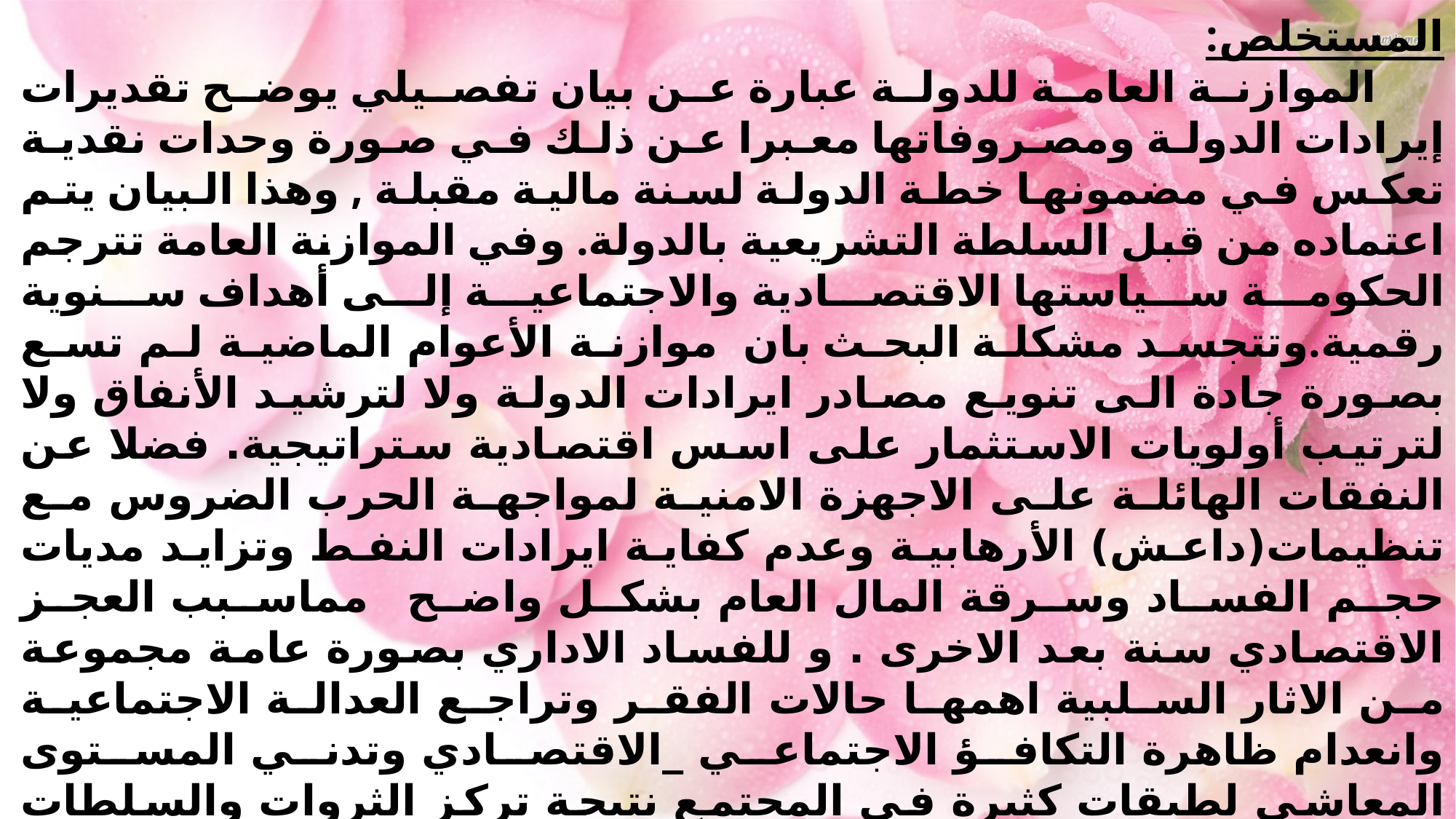

المستخلص:
الموازنة العامة للدولة عبارة عن بيان تفصيلي يوضح تقديرات إيرادات الدولة ومصروفاتها معبرا عن ذلك في صورة وحدات نقدية تعكس في مضمونها خطة الدولة لسنة مالية مقبلة , وهذا البيان يتم اعتماده من قبل السلطة التشريعية بالدولة. وفي الموازنة العامة تترجم الحكومة سياستها الاقتصادية والاجتماعية إلى أهداف سنوية رقمية.وتتجسد مشكلة البحث بان  موازنة الأعوام الماضية لم تسع بصورة جادة الى تنويع مصادر ايرادات الدولة ولا لترشيد الأنفاق ولا لترتيب أولويات الاستثمار على اسس اقتصادية ستراتيجية. فضلا عن النفقات الهائلة على الاجهزة الامنية لمواجهة الحرب الضروس مع تنظيمات(داعش) الأرهابية وعدم كفاية ايرادات النفط وتزايد مديات حجم الفساد وسرقة المال العام بشكل واضح   مماسبب العجز الاقتصادي سنة بعد الاخرى . و للفساد الاداري بصورة عامة مجموعة من الاثار السلبية اهمها حالات الفقر وتراجع العدالة الاجتماعية وانعدام ظاهرة التكافؤ الاجتماعي _الاقتصادي وتدني المستوى المعاشي لطبقات كثيرة في المجتمع نتيجة تركز الثروات والسلطات في ايدي فئة الاقلية التي تملك المال والسلطة على حساب فئة الاكثرية وهم عامة الشعب.ومن آثار هذه الظاهرة ضياع اموال الدولة التي يمكن استغلالها في اقامة المشاريع التي تخدم المواطنين بسبب سرقتها او تبذيرها على مصالح شخصية وما لذلك من اثار سلبية جدا على الفئات المهمشة. ويهدف البحث الى بيان واقع الموازنة العراقية وبيان اثار الفساد وكيفية المعالجة .وتوصلت الباحثة الى مجموعة من الالتوصيات اهمها :